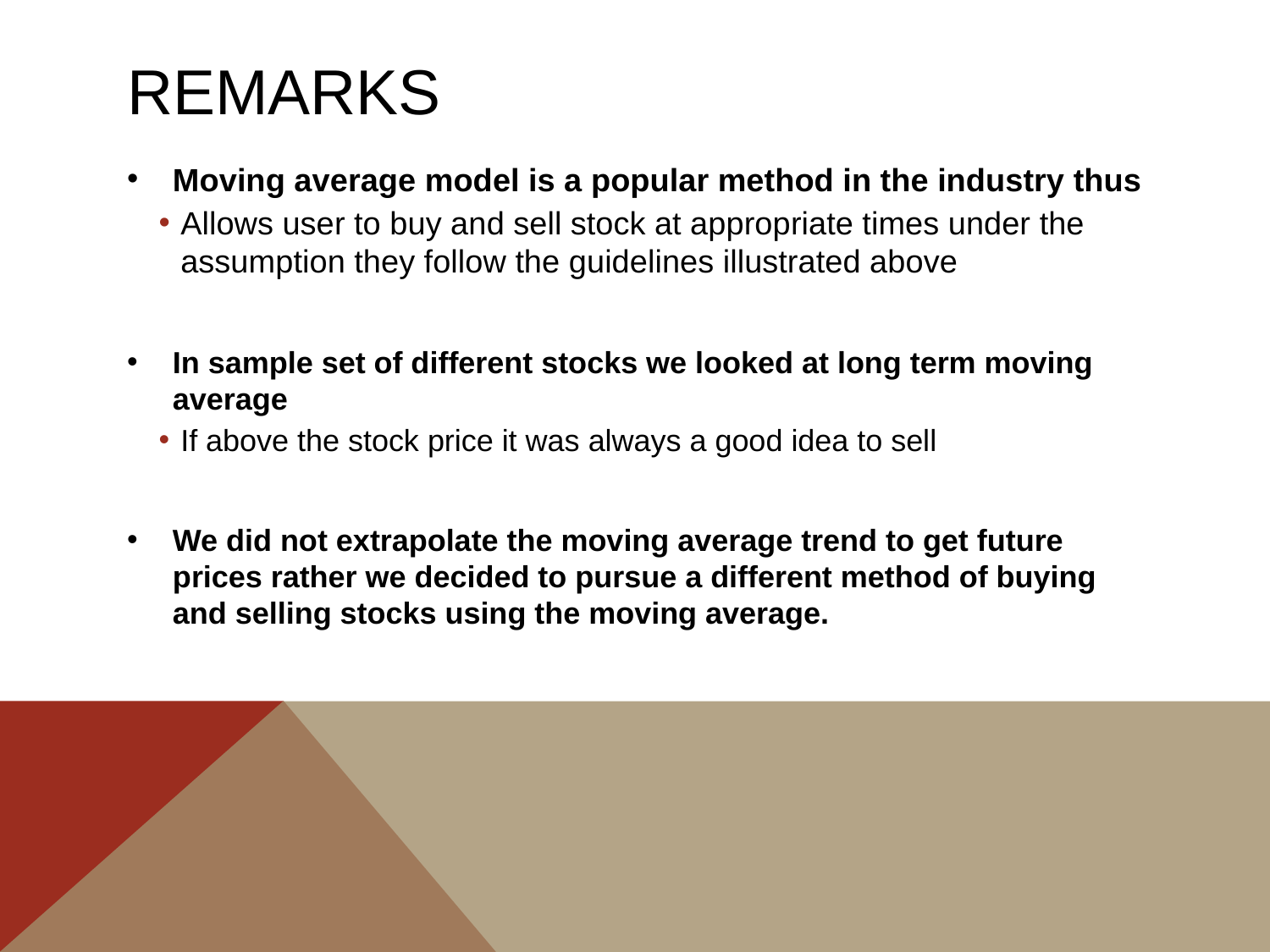

# remarks
Moving average model is a popular method in the industry thus
Allows user to buy and sell stock at appropriate times under the assumption they follow the guidelines illustrated above

In sample set of different stocks we looked at long term moving average
If above the stock price it was always a good idea to sell

We did not extrapolate the moving average trend to get future prices rather we decided to pursue a different method of buying and selling stocks using the moving average.